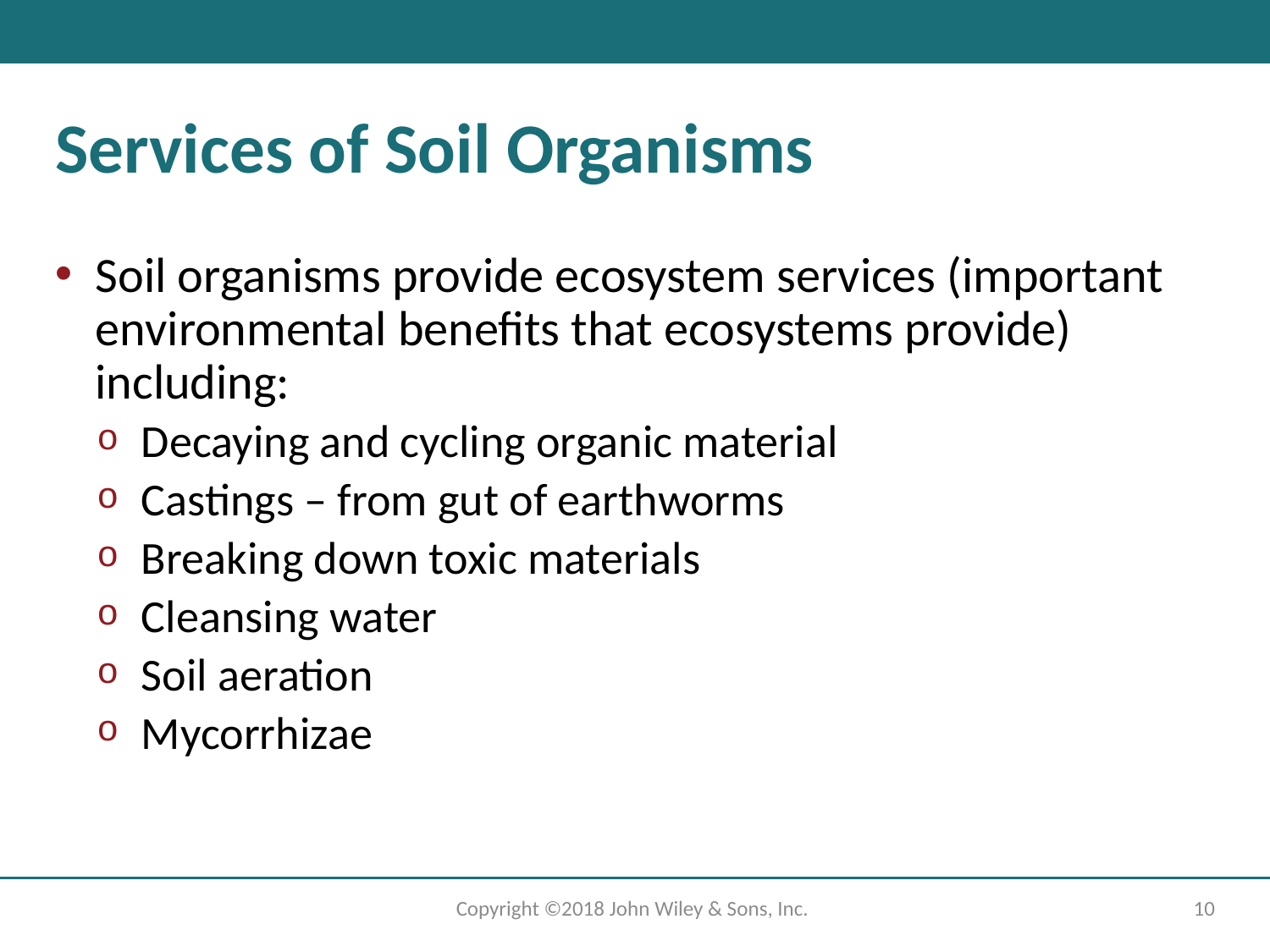

# Services of Soil Organisms
Soil organisms provide ecosystem services (important environmental benefits that ecosystems provide) including:
Decaying and cycling organic material
Castings – from gut of earthworms
Breaking down toxic materials
Cleansing water
Soil aeration
Mycorrhizae
Copyright ©2018 John Wiley & Sons, Inc.
10